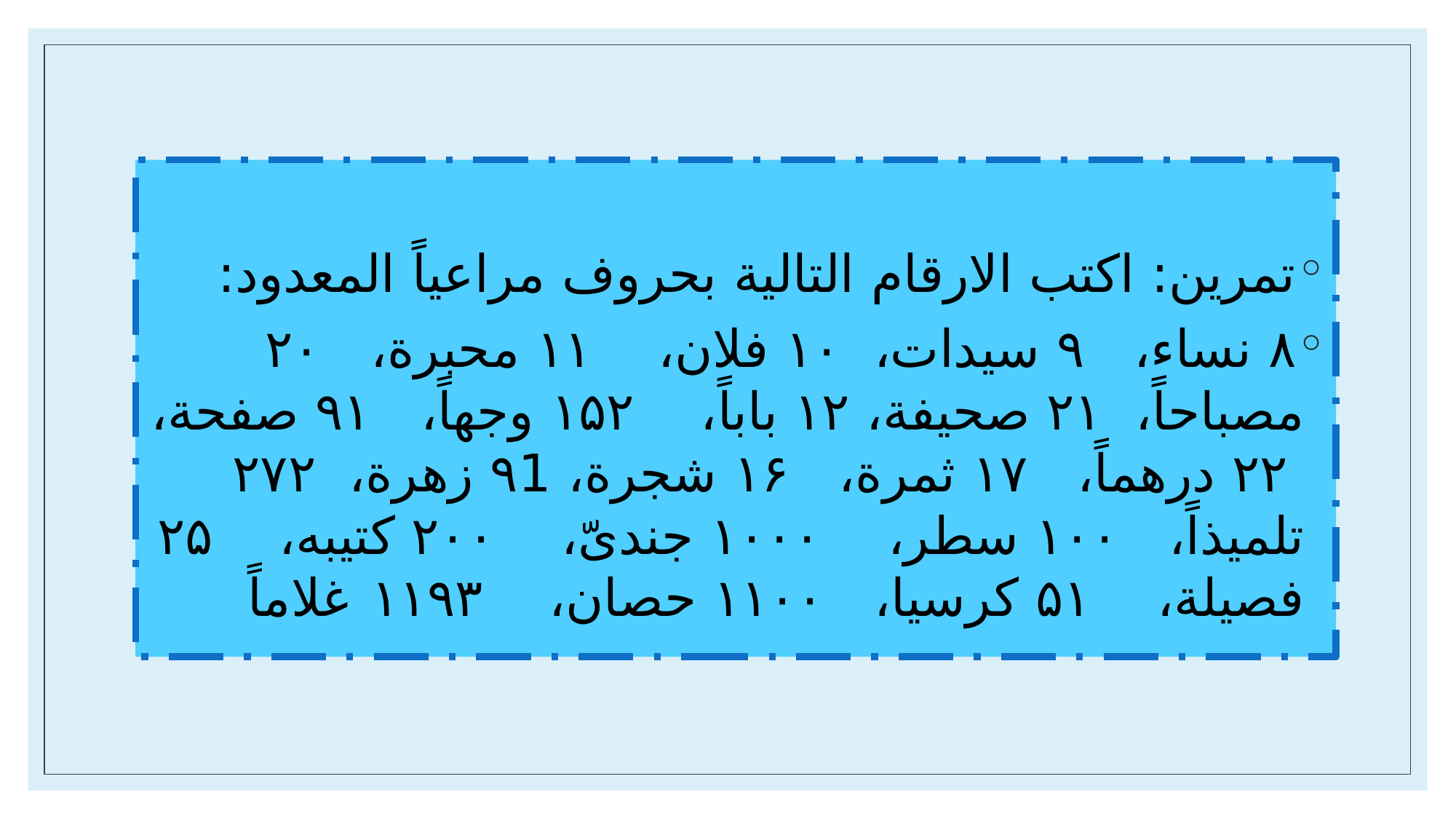

تمرین: اکتب الارقام التالیة بحروف مراعیاً المعدود:
۸ نساء،   ۹ سیدات،  ۱۰ فلان،    ۱۱ محبرة،   ۲۰ مصباحاً،  ۲۱ صحیفة، ۱۲ باباً،    ۱۵۲ وجهاً،   ۹۱ صفحة،  ۲۲ درهماً،   ۱۷ ثمرة،   ۱۶ شجرة، ۹1 زهرة،  ۲۷۲ تلمیذاً،   ۱۰۰ سطر،    ۱۰۰۰ جندیّ،    ۲۰۰ کتیبه،    ۲۵ فصیلة،    ۵۱ کرسیا،   ۱۱۰۰ حصان،    ۱۱۹۳ غلاماً